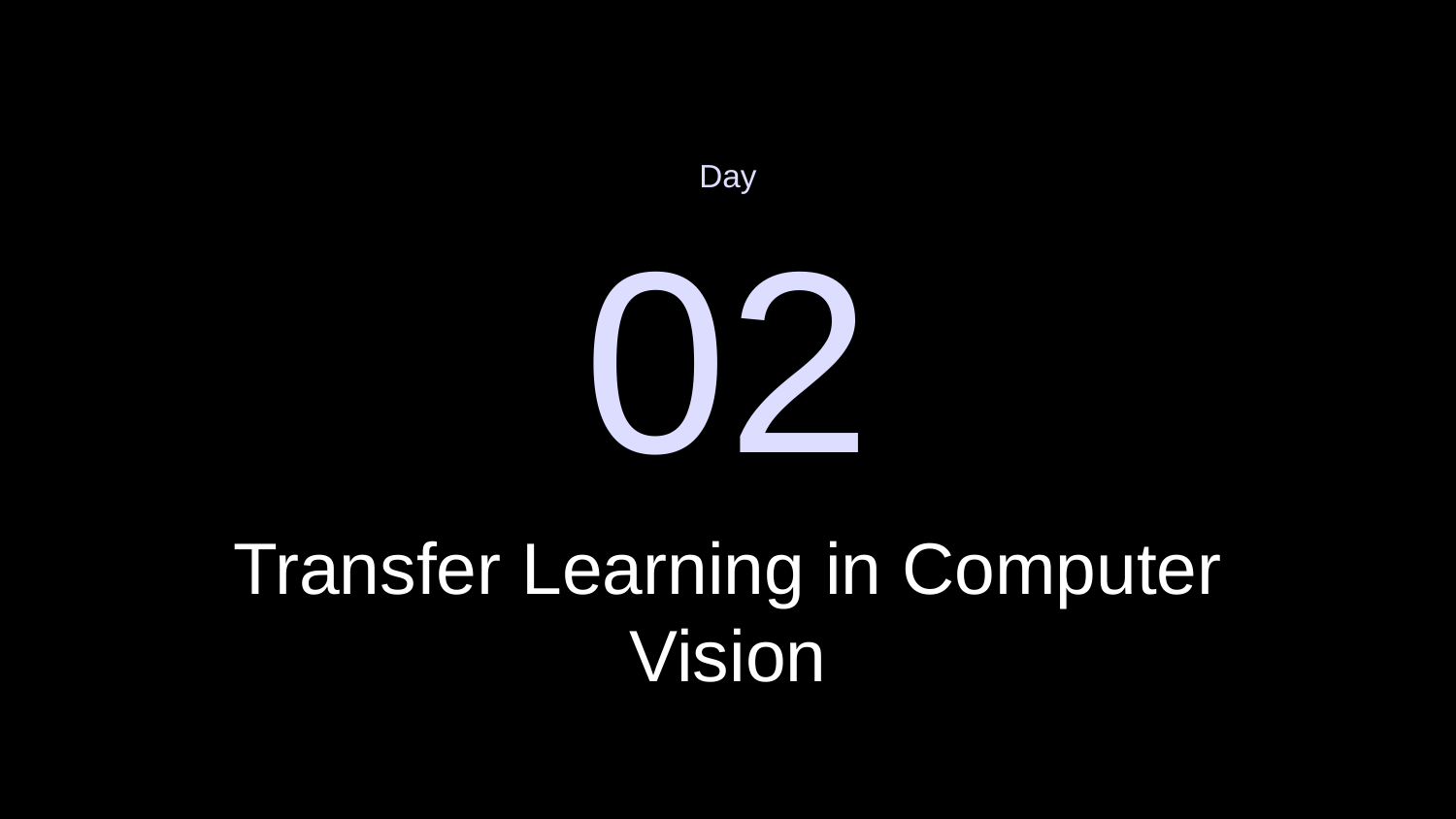

Day
02
# Transfer Learning in Computer Vision